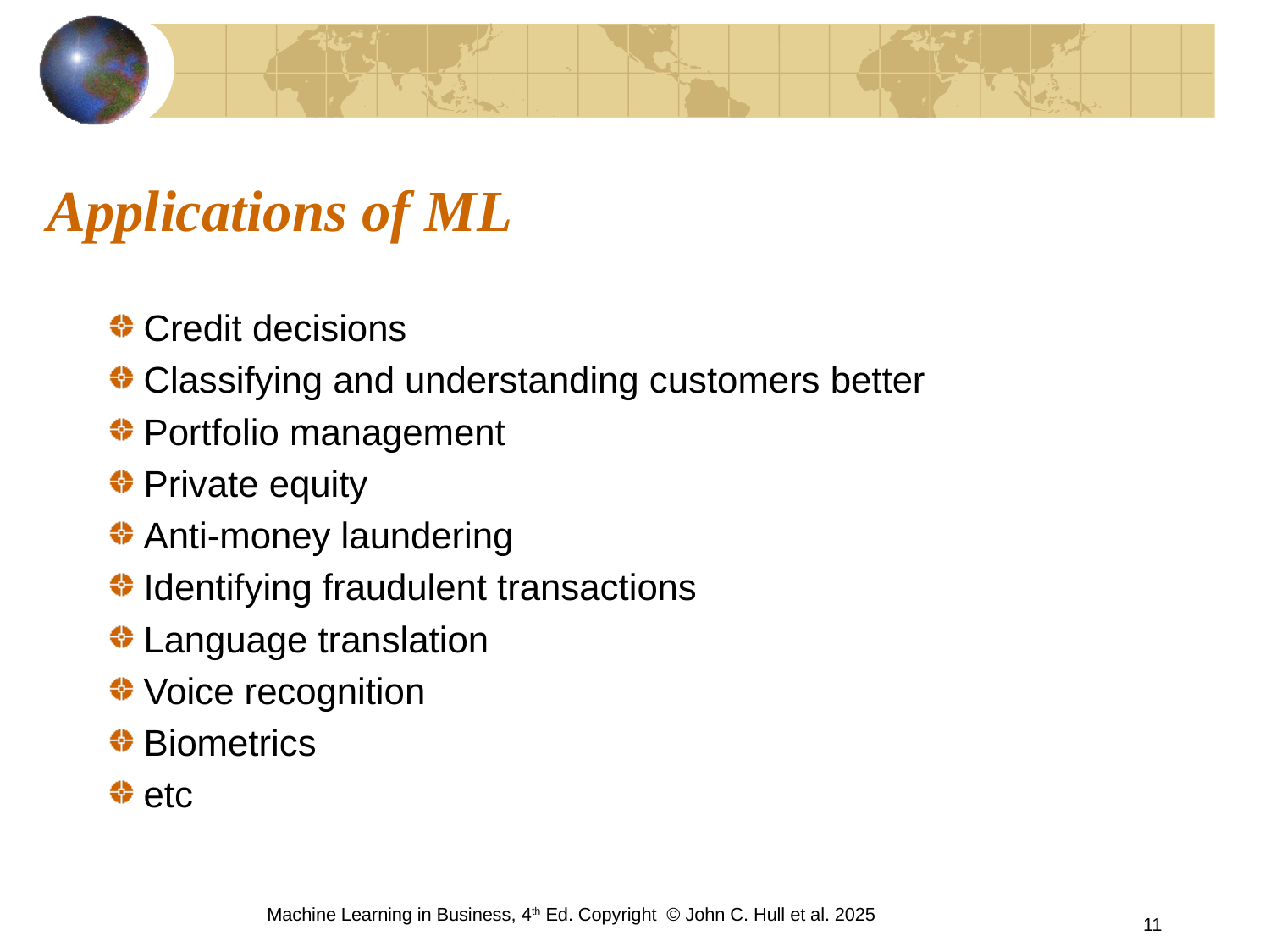

# Applications of ML
Credit decisions
Classifying and understanding customers better
Portfolio management
Private equity
Anti-money laundering
Identifying fraudulent transactions
Language translation
Voice recognition
Biometrics
etc

Machine Learning in Business, 4th Ed. Copyright  © John C. Hull et al. 2025
11